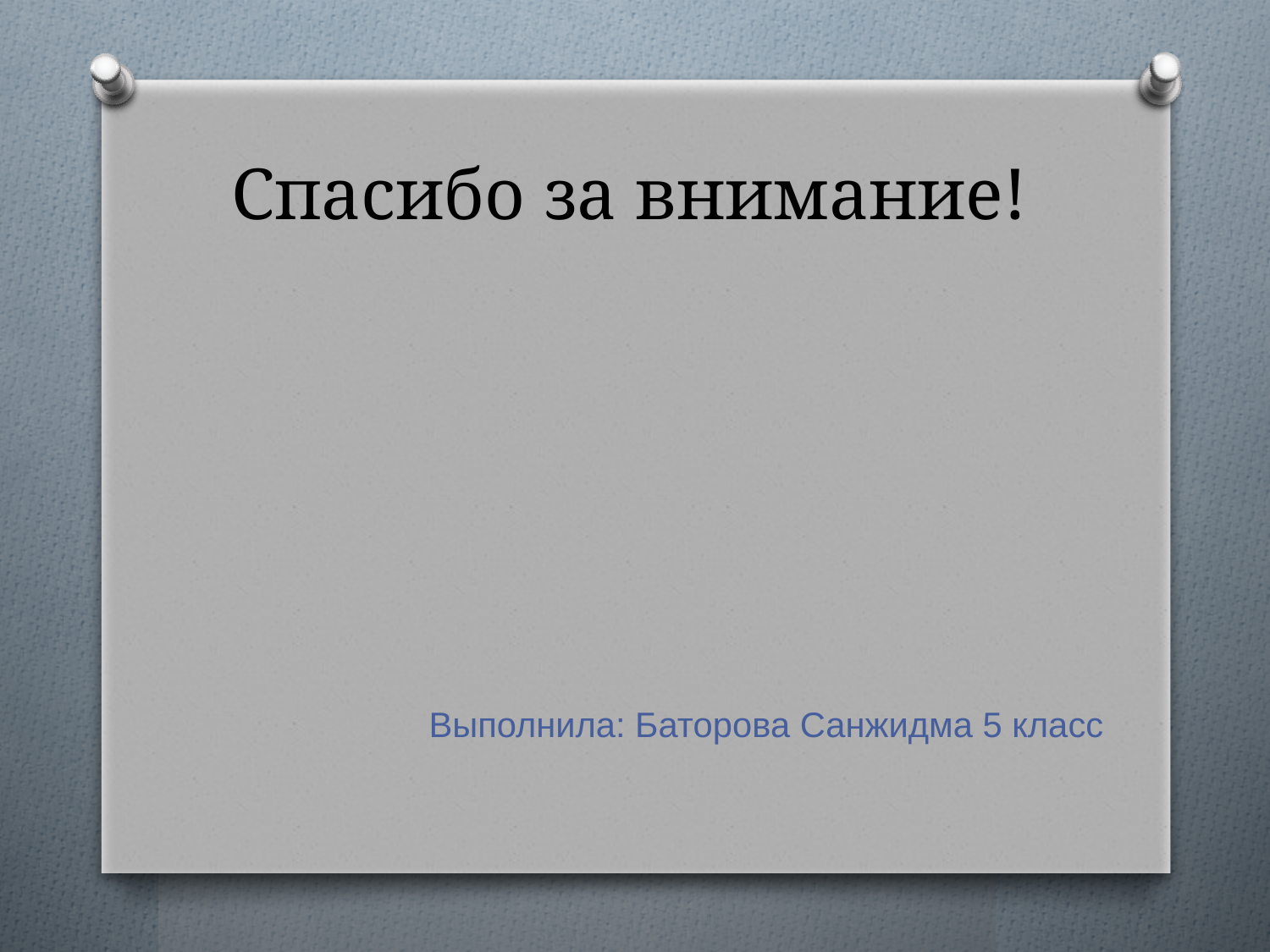

# Спасибо за внимание!
Выполнила: Баторова Санжидма 5 класс